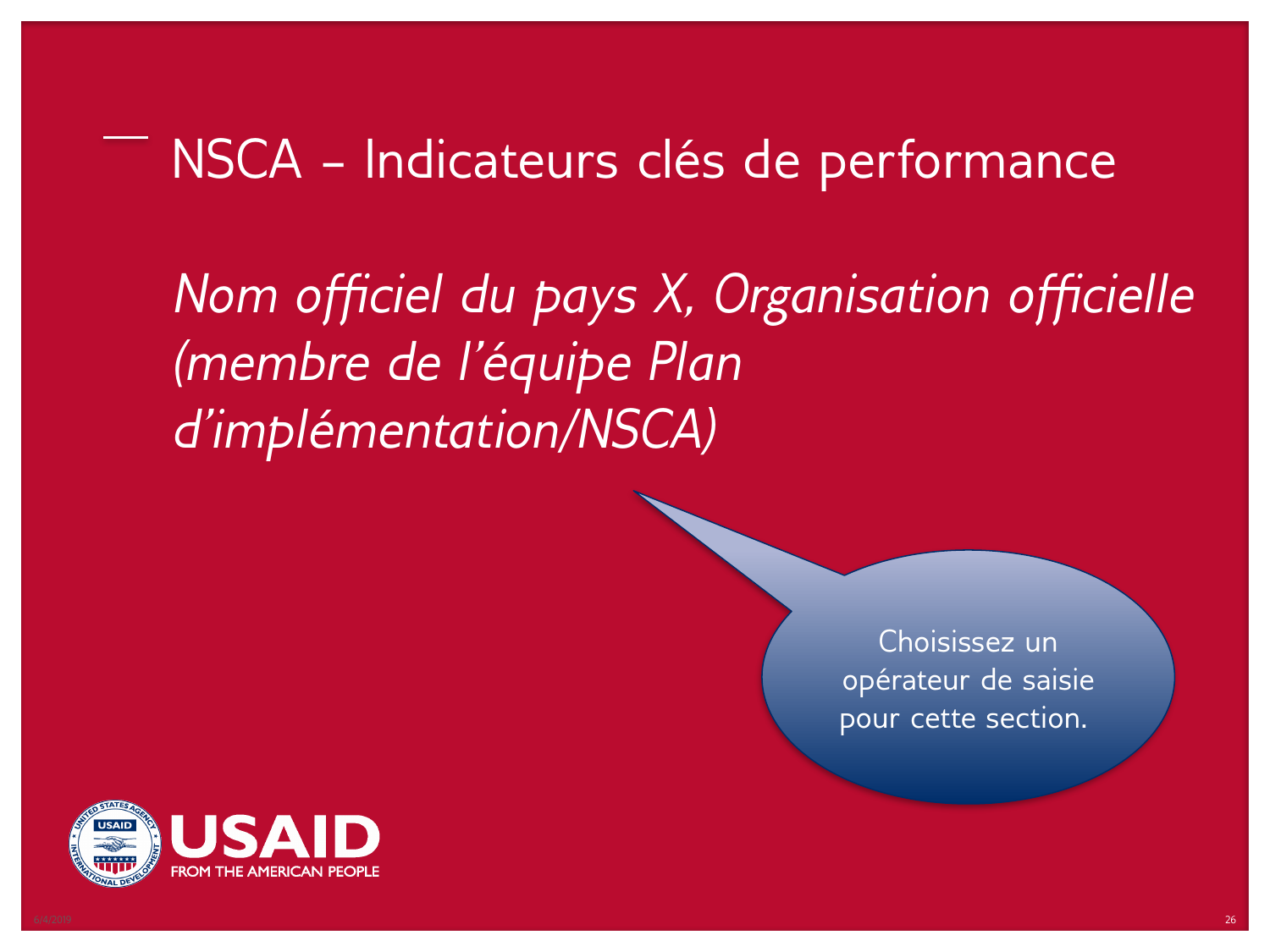

# NSCA – Indicateurs clés de performance Nom officiel du pays X, Organisation officielle (membre de l’équipe Plan d’implémentation/NSCA)
Choisissez un opérateur de saisie pour cette section.
6/4/2019
26